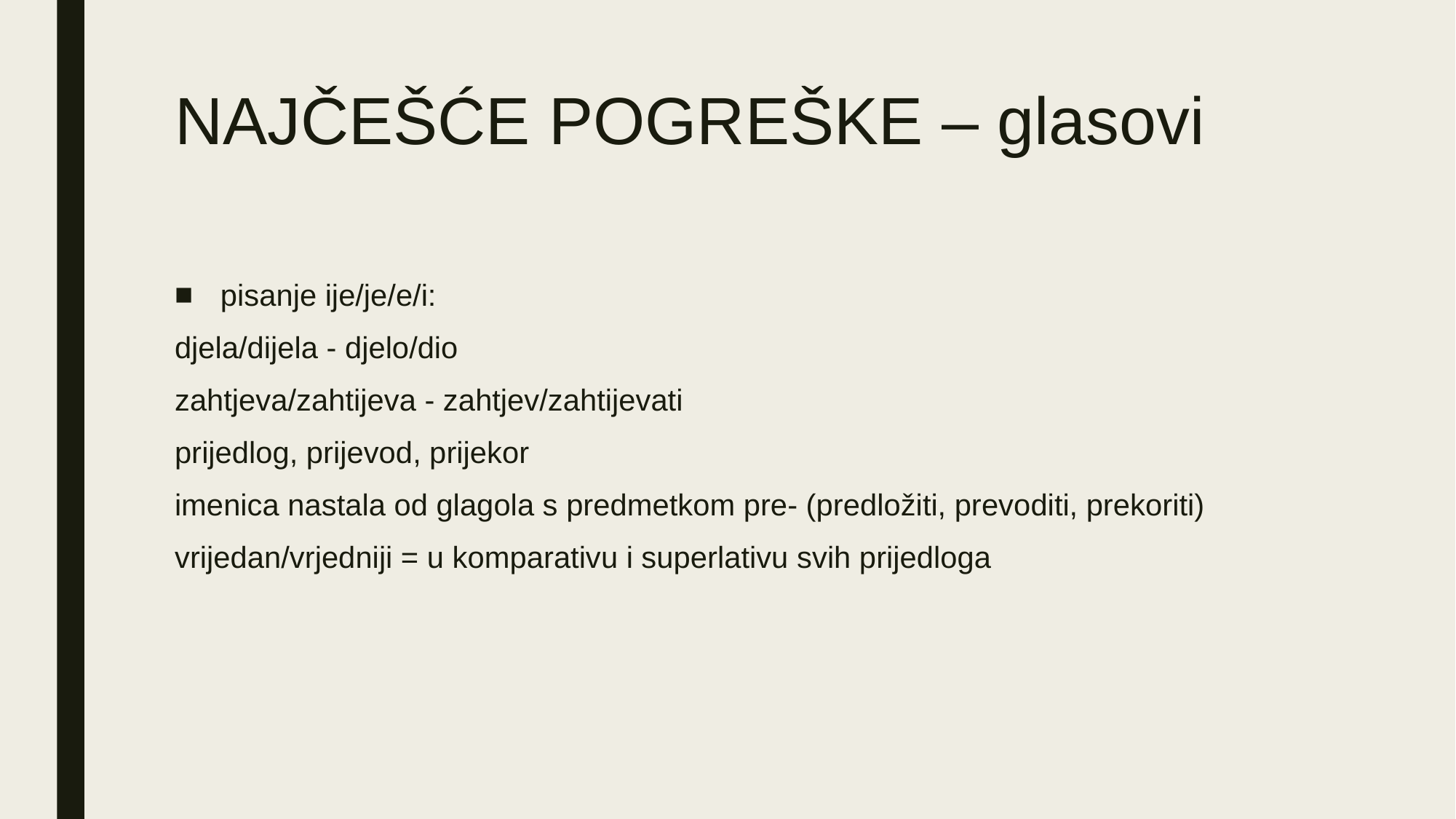

# NAJČEŠĆE POGREŠKE – glasovi
pisanje ije/je/e/i:
djela/dijela - djelo/dio
zahtjeva/zahtijeva - zahtjev/zahtijevati
prijedlog, prijevod, prijekor
imenica nastala od glagola s predmetkom pre- (predložiti, prevoditi, prekoriti)
vrijedan/vrjedniji = u komparativu i superlativu svih prijedloga